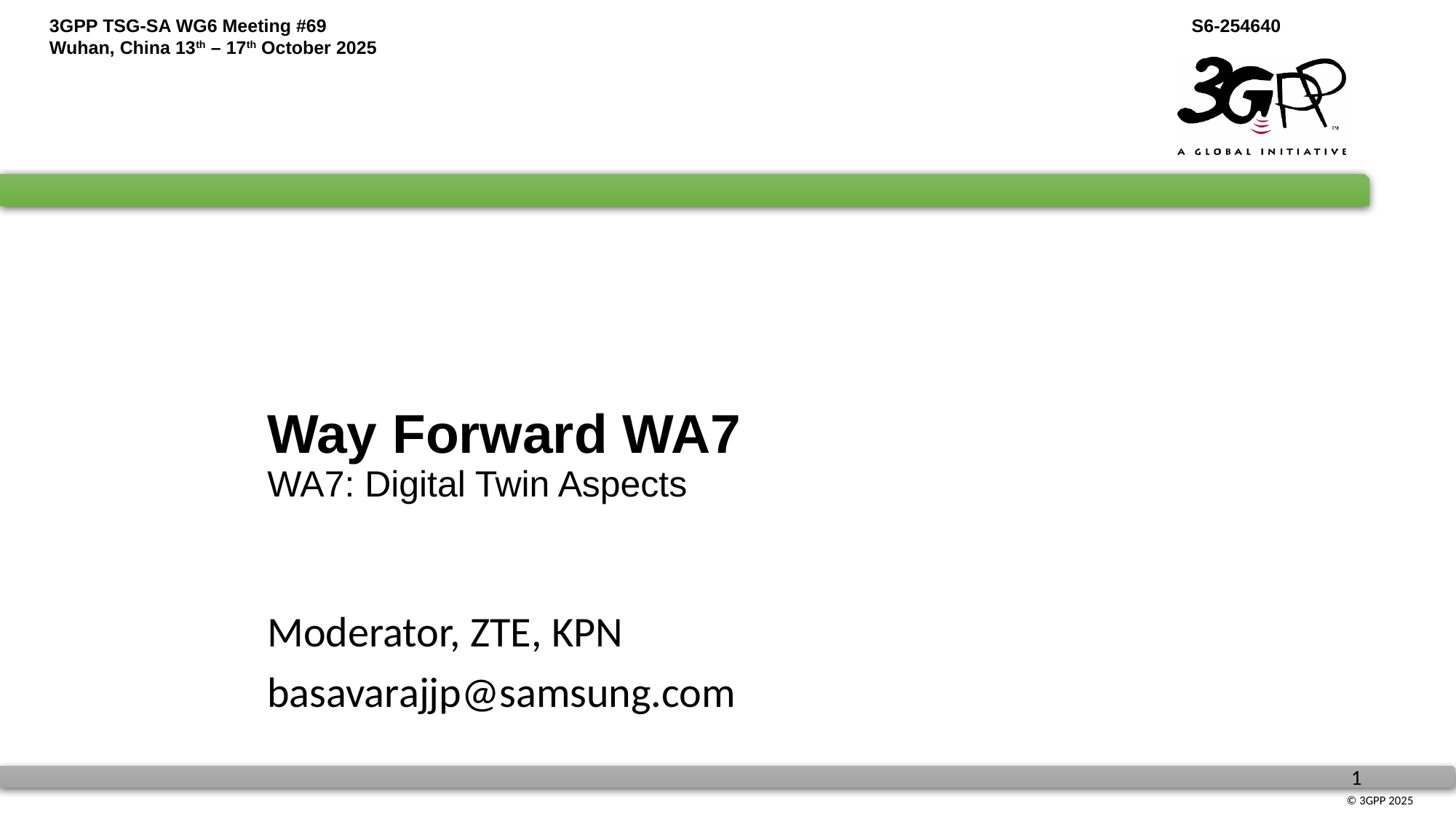

# Way Forward WA7 WA7: Digital Twin Aspects
Moderator, ZTE, KPN
basavarajjp@samsung.com